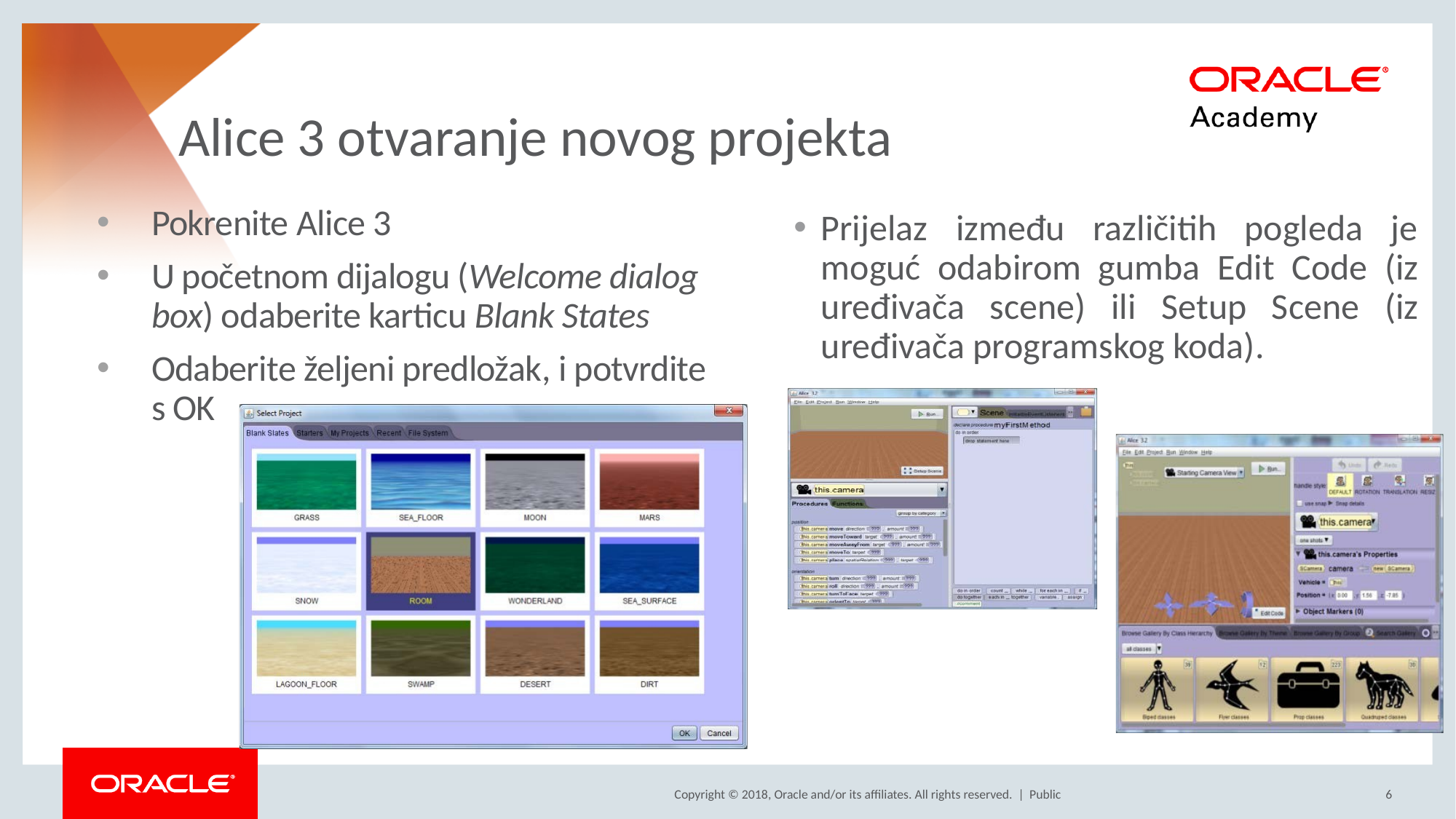

# Alice 3 otvaranje novog projekta
Prijelaz između različitih pogleda je moguć odabirom gumba Edit Code (iz uređivača scene) ili Setup Scene (iz uređivača programskog koda).

Pokrenite Alice 3
U početnom dijalogu (Welcome dialog box) odaberite karticu Blank States
Odaberite željeni predložak, i potvrdite s OK

Public
6